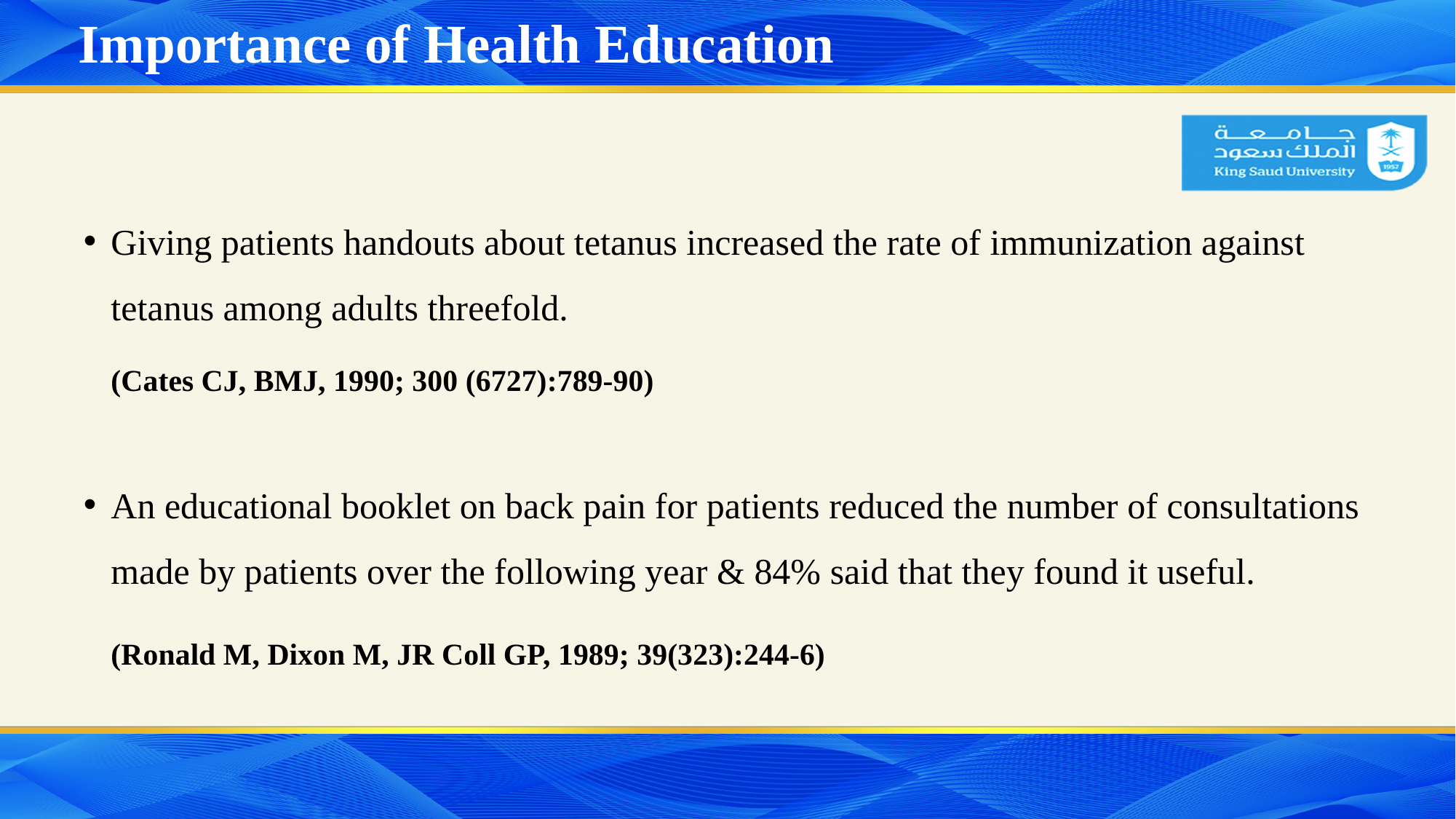

# Importance of Health Education
Giving patients handouts about tetanus increased the rate of immunization against tetanus among adults threefold.
	(Cates CJ, BMJ, 1990; 300 (6727):789-90)

An educational booklet on back pain for patients reduced the number of consultations made by patients over the following year & 84% said that they found it useful.
	(Ronald M, Dixon M, JR Coll GP, 1989; 39(323):244-6)